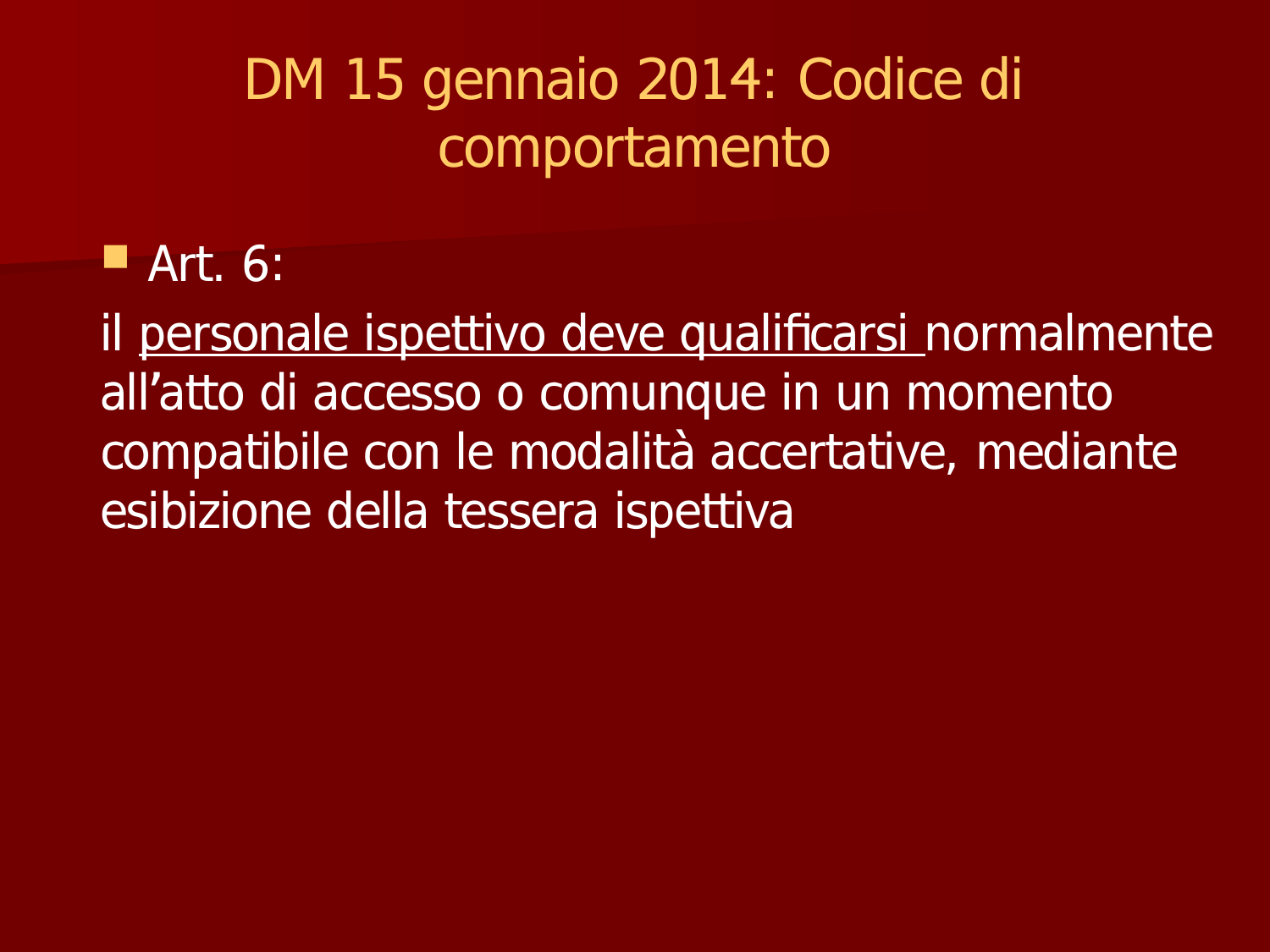

# DM 15 gennaio 2014: Codice di comportamento
Art. 6:
il personale ispettivo deve qualificarsi normalmente all’atto di accesso o comunque in un momento compatibile con le modalità accertative, mediante esibizione della tessera ispettiva